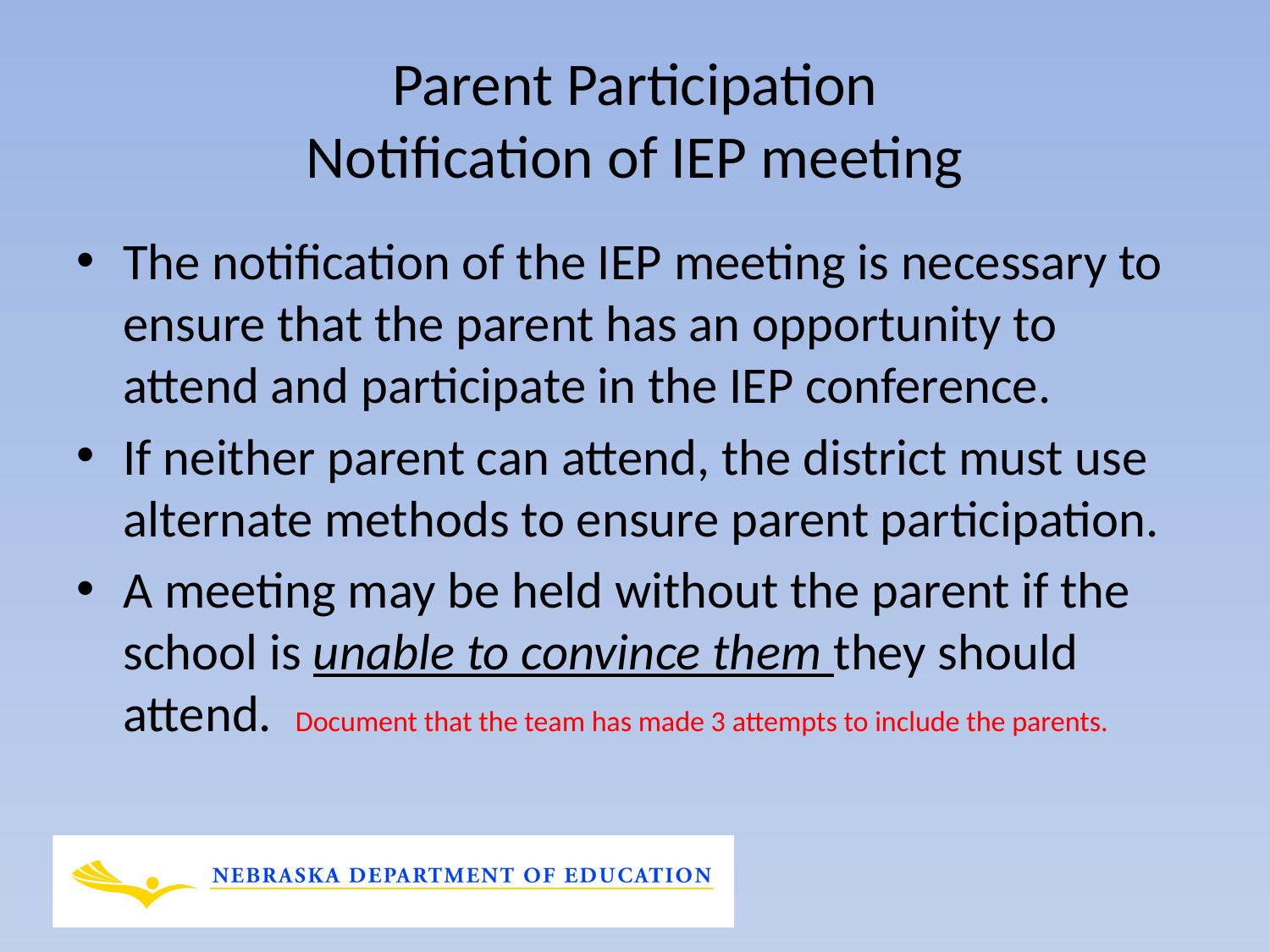

# Parent Participation Notification of IEP meeting
The notification of the IEP meeting is necessary to ensure that the parent has an opportunity to attend and participate in the IEP conference.
If neither parent can attend, the district must use alternate methods to ensure parent participation.
A meeting may be held without the parent if the school is unable to convince them they should attend.  Document that the team has made 3 attempts to include the parents.